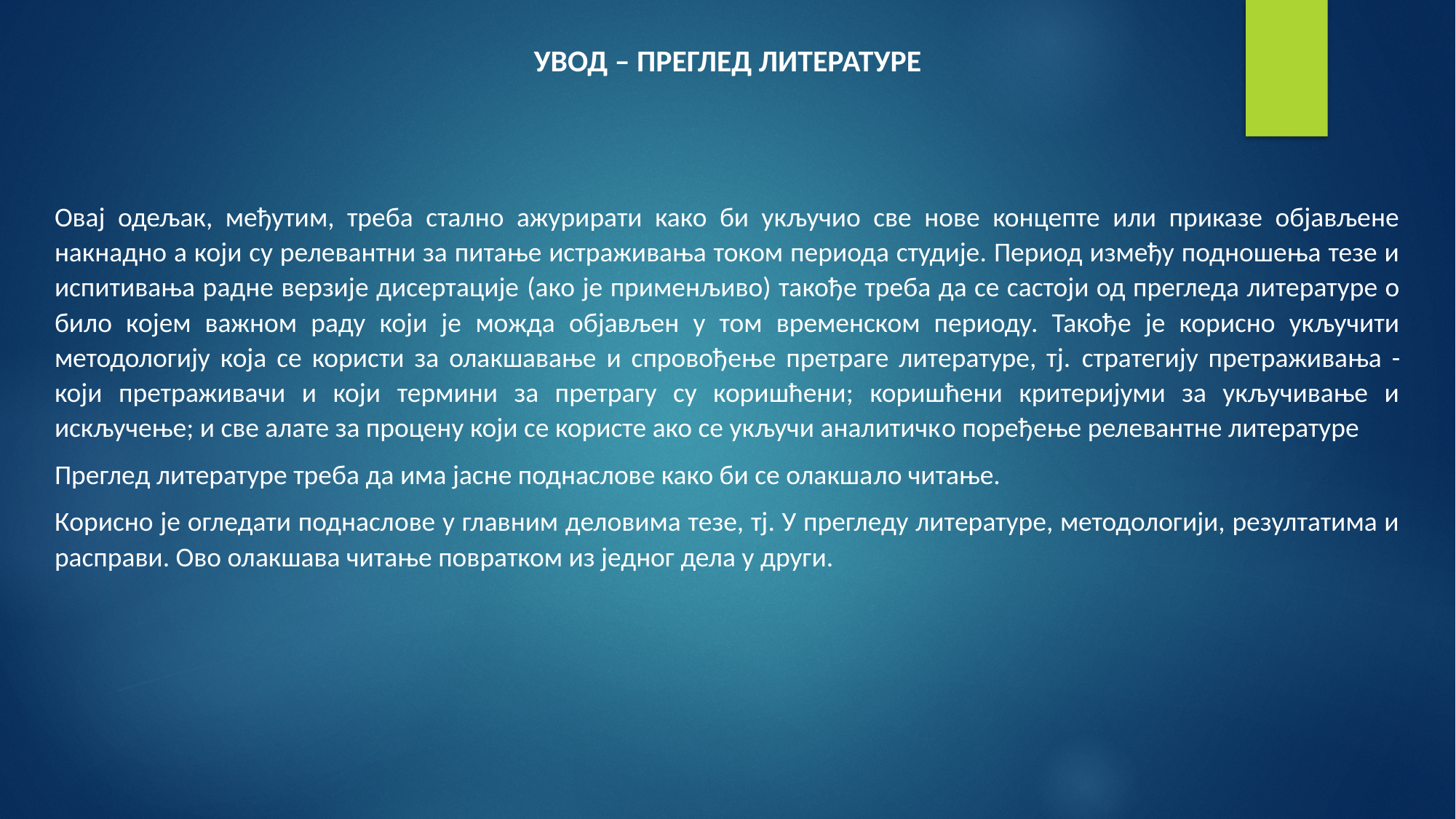

УВОД – ПРЕГЛЕД ЛИТЕРАТУРЕ
Овај одељак, међутим, треба стално ажурирати како би укључио све нове концепте или приказе објављене накнадно а који су релевантни за питање истраживања током периода студије. Период између подношења тезе и испитивања радне верзије дисертације (ако је применљиво) такође треба да се састоји од прегледа литературе о било којем важном раду који је можда објављен у том временском периоду. Такође је корисно укључити методологију која се користи за олакшавање и спровођење претраге литературе, тј. стратегију претраживања - који претраживачи и који термини за претрагу су коришћени; коришћени критеријуми за укључивање и искључење; и све алате за процену који се користе ако се укључи аналитичко поређење релевантне литературе
Преглед литературе треба да има јасне поднаслове како би се олакшало читање.
Корисно је огледати поднаслове у главним деловима тезе, тј. У прегледу литературе, методологији, резултатима и расправи. Ово олакшава читање повратком из једног дела у други.